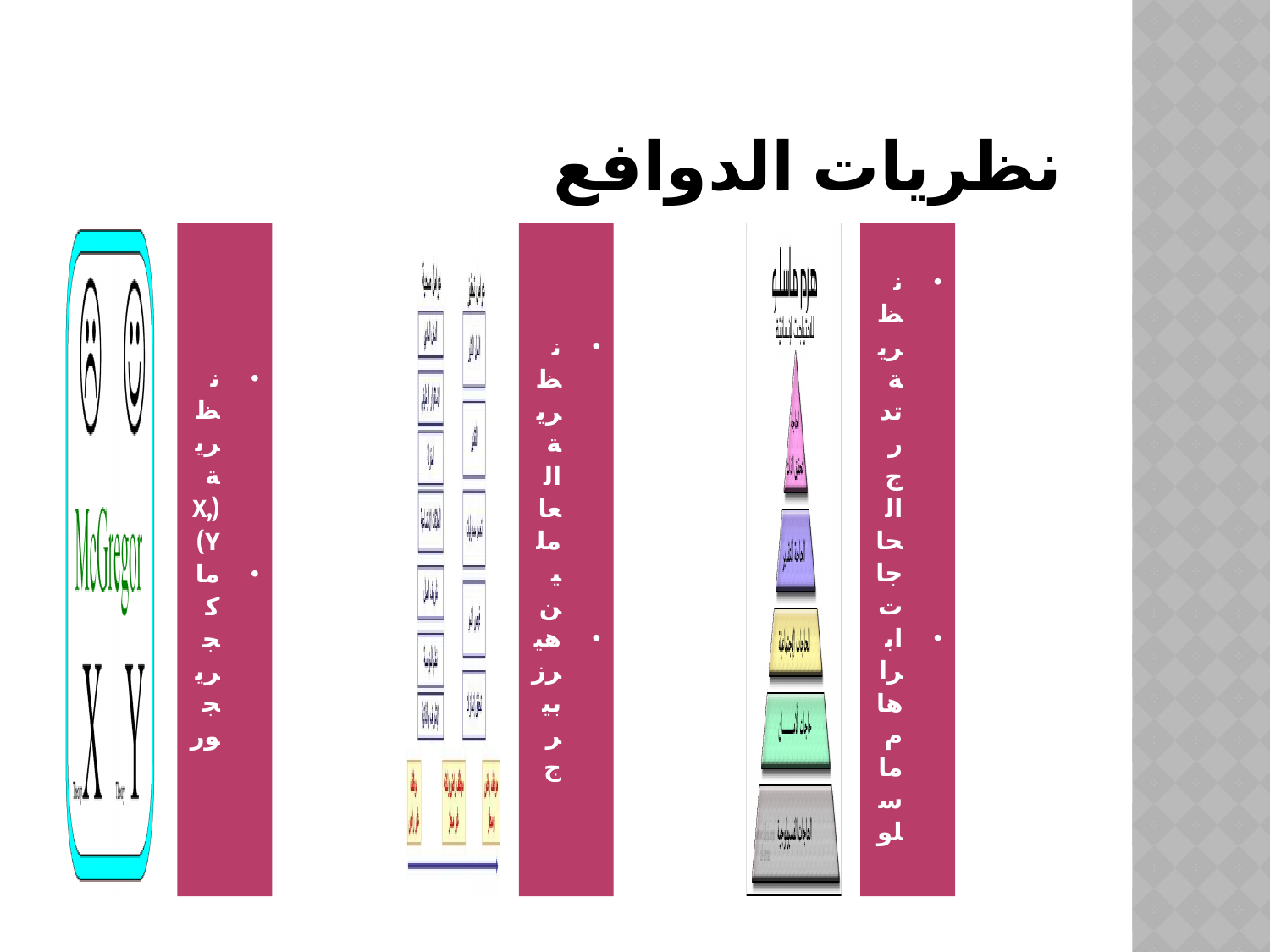

# نظريات الدوافع
ماكجريجور
نظرية العاملين
هيرزبيرج
نظرية تدرج الحاجات
ابراهام ماسلو